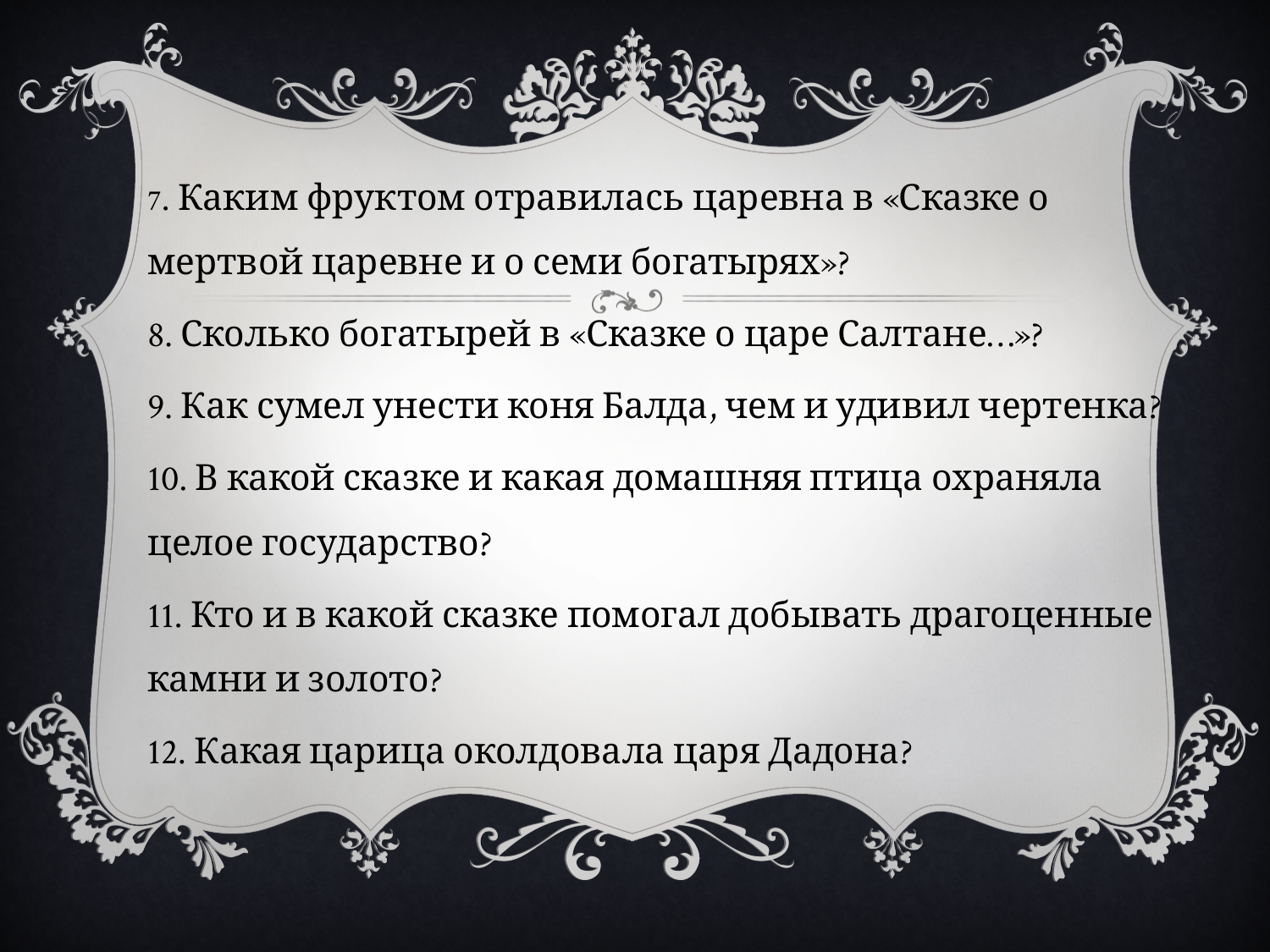

7. Каким фруктом отравилась царевна в «Сказке о мертвой царевне и о семи богатырях»?
8. Сколько богатырей в «Сказке о царе Салтане…»?
9. Как сумел унести коня Балда, чем и удивил чертенка?
10. В какой сказке и какая домашняя птица охраняла целое государство?
11. Кто и в какой сказке помогал добывать драгоценные камни и золото?
12. Какая царица околдовала царя Дадона?